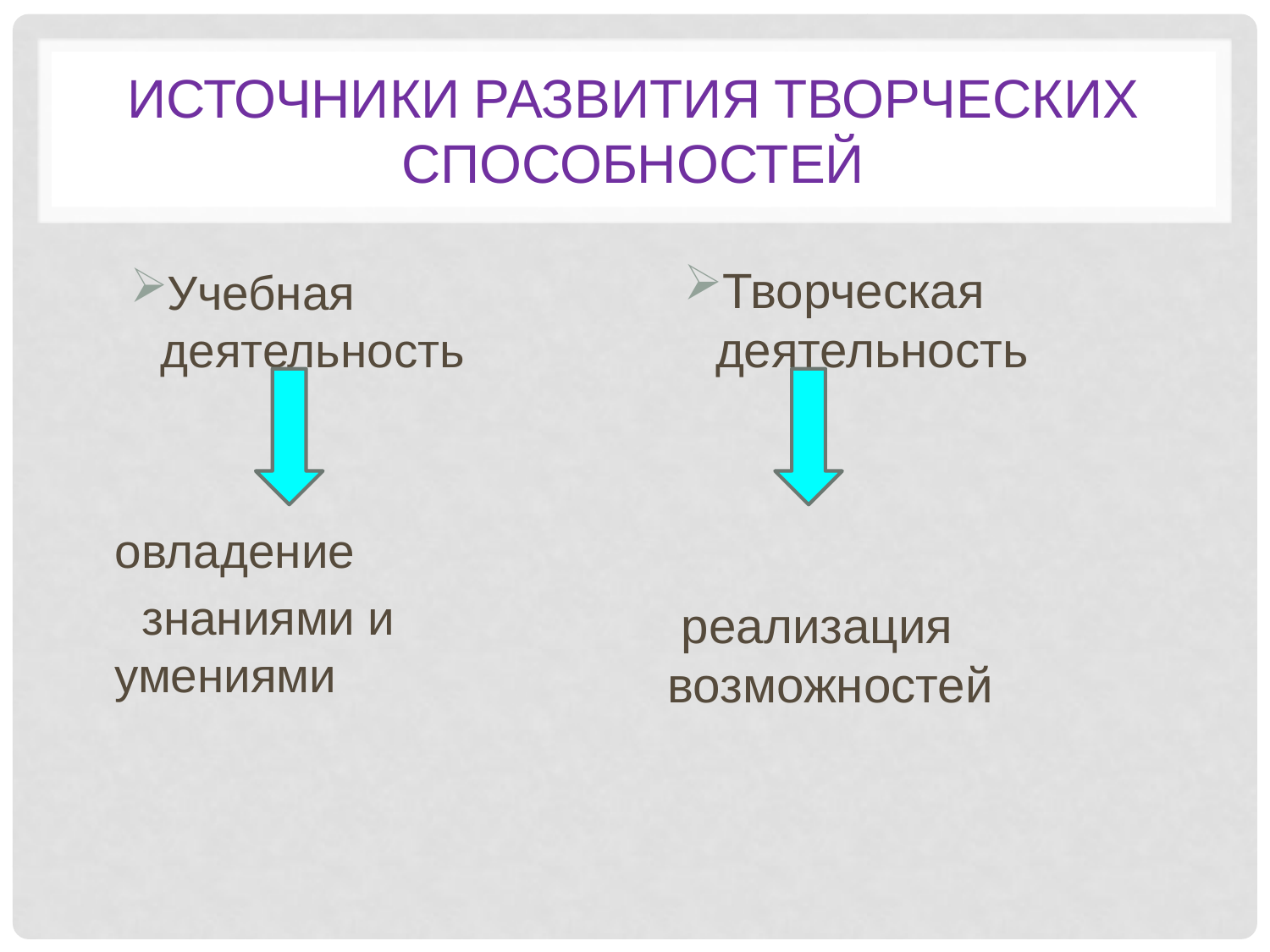

# Источники развития творческих способностей
Творческая деятельность

 реализация возможностей
Учебная деятельность

овладение
  знаниями и умениями